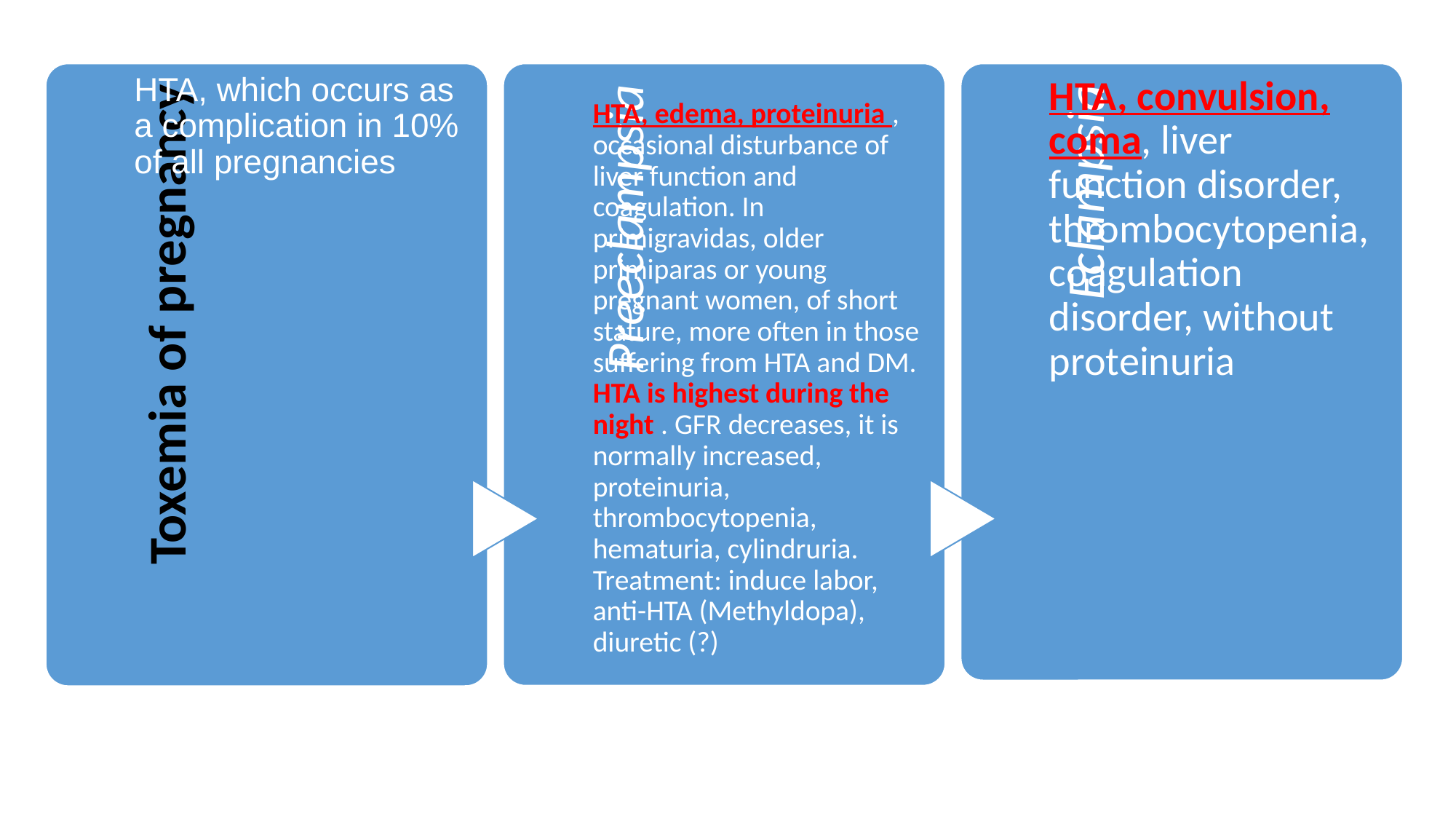

Toxemia of pregnancy
HTA, which occurs as a complication in 10% of all pregnancies
Preeclampsia
HTA, edema, proteinuria , occasional disturbance of liver function and coagulation. In primigravidas, older primiparas or young pregnant women, of short stature, more often in those suffering from HTA and DM. HTA is highest during the night . GFR decreases, it is normally increased, proteinuria, thrombocytopenia, hematuria, cylindruria. Treatment: induce labor, anti-HTA (Methyldopa), diuretic (?)
Eclampsia
HTA, convulsion, coma, liver function disorder, thrombocytopenia, coagulation disorder, without proteinuria